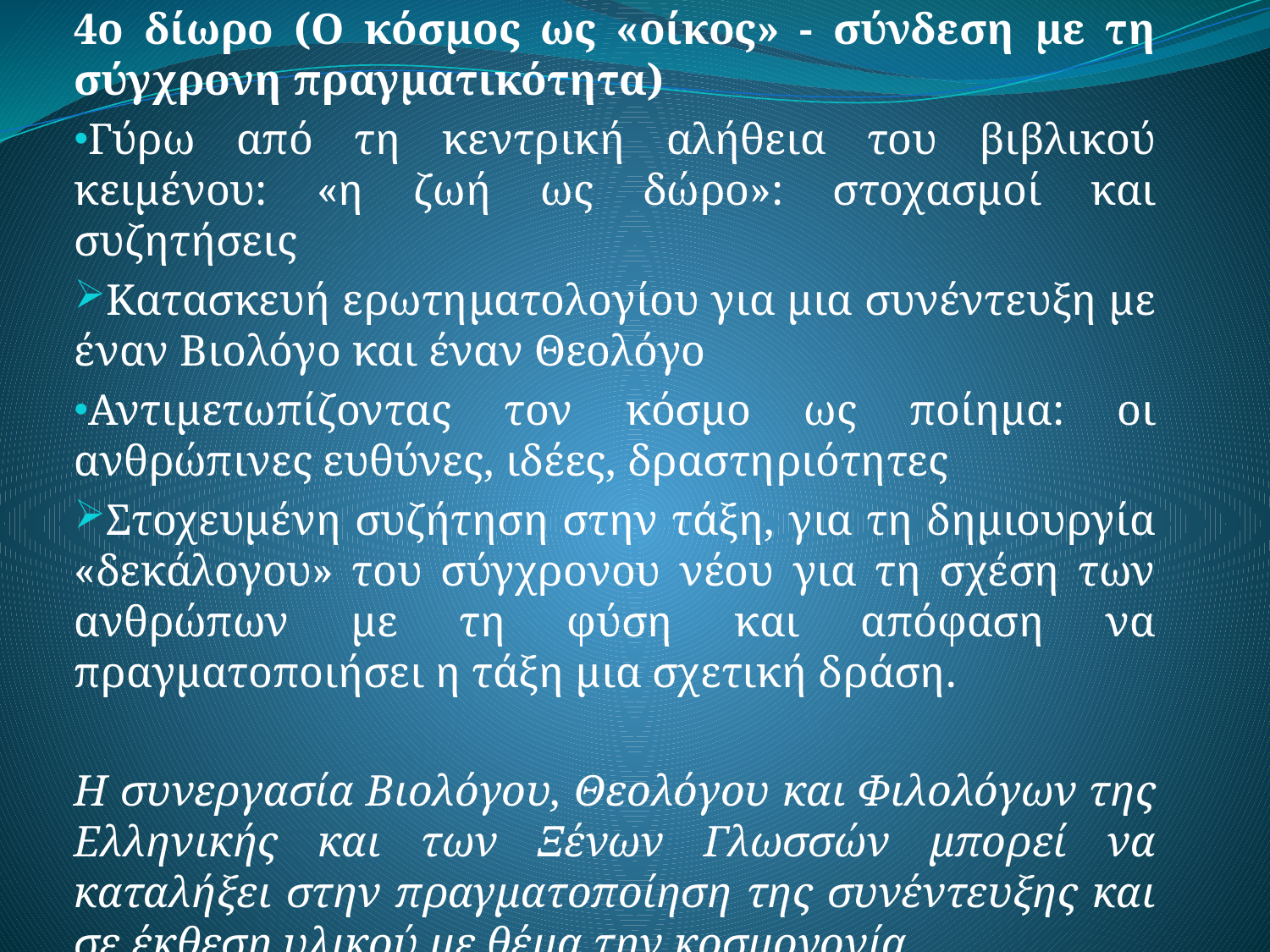

4ο δίωρο (Ο κόσμος ως «οίκος» - σύνδεση με τη σύγχρονη πραγματικότητα)
Γύρω από τη κεντρική αλήθεια του βιβλικού κειμένου: «η ζωή ως δώρο»: στοχασμοί και συζητήσεις
Κατασκευή ερωτηματολογίου για μια συνέντευξη με έναν Βιολόγο και έναν Θεολόγο
Αντιμετωπίζοντας τον κόσμο ως ποίημα: οι ανθρώπινες ευθύνες, ιδέες, δραστηριότητες
Στοχευμένη συζήτηση στην τάξη, για τη δημιουργία «δεκάλογου» του σύγχρονου νέου για τη σχέση των ανθρώπων με τη φύση και απόφαση να πραγματοποιήσει η τάξη μια σχετική δράση.

Η συνεργασία Βιολόγου, Θεολόγου και Φιλολόγων της Ελληνικής και των Ξένων Γλωσσών μπορεί να καταλήξει στην πραγματοποίηση της συνέντευξης και σε έκθεση υλικού με θέμα την κοσμογονία.